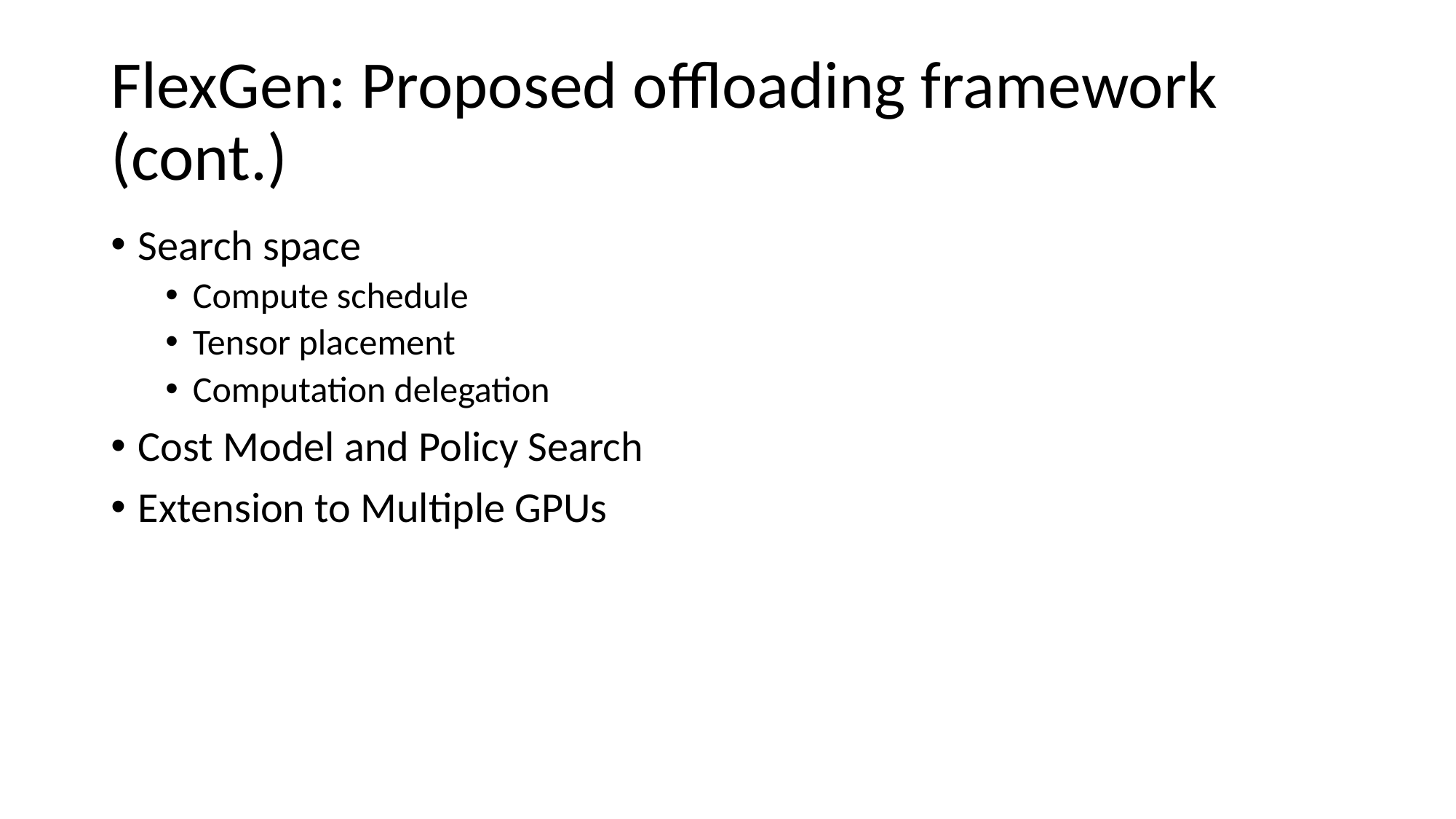

# FlexGen: Proposed offloading framework (cont.)
Search space
Compute schedule
Tensor placement
Computation delegation
Cost Model and Policy Search
Extension to Multiple GPUs